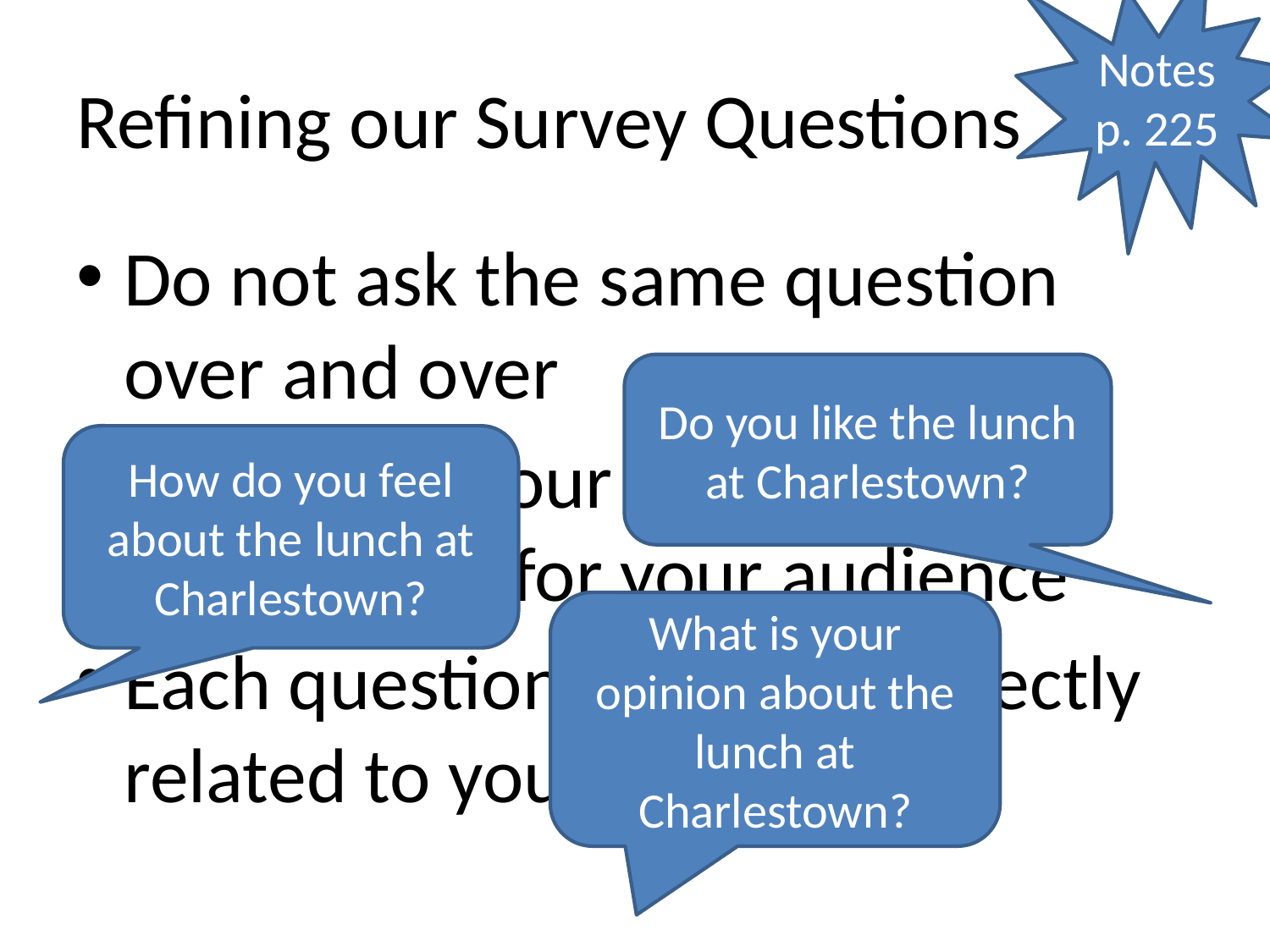

Notes
p. 225
# Refining our Survey Questions
Do not ask the same question over and over
Make sure your questions are appropriate for your audience
Each question should be directly related to your PAR topic
Do you like the lunch at Charlestown?
How do you feel about the lunch at Charlestown?
What is your opinion about the lunch at Charlestown?